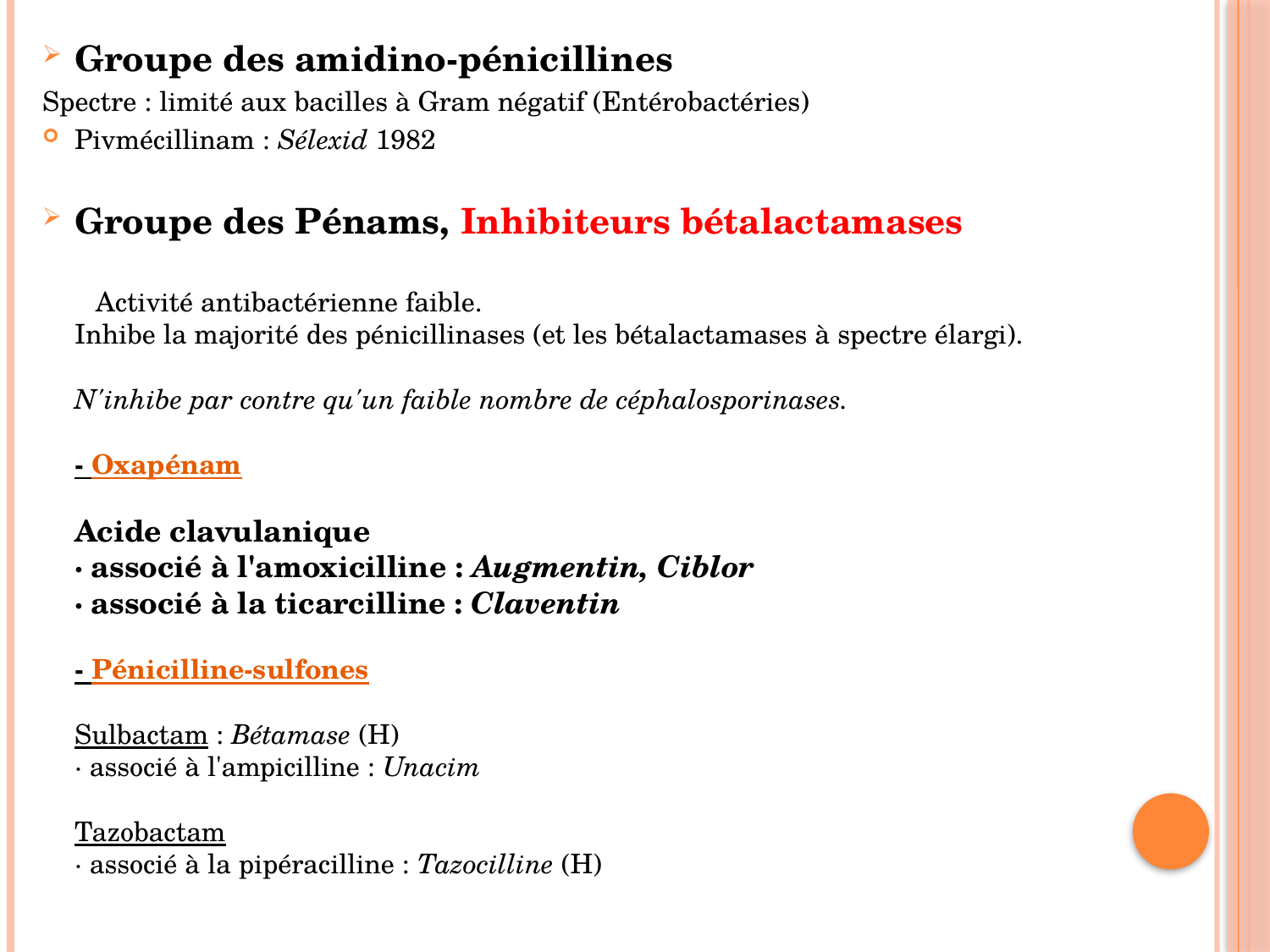

Groupe des amidino-pénicillines
Spectre : limité aux bacilles à Gram négatif (Entérobactéries)
Pivmécillinam : Sélexid 1982

Groupe des Pénams, Inhibiteurs bétalactamases

       Activité antibactérienne faible.
Inhibe la majorité des pénicillinases (et les bétalactamases à spectre élargi).
N'inhibe par contre qu'un faible nombre de céphalosporinases.
- Oxapénam
Acide clavulanique
· associé à l'amoxicilline : Augmentin, Ciblor
· associé à la ticarcilline : Claventin
- Pénicilline-sulfones
Sulbactam : Bétamase (H)
· associé à l'ampicilline : Unacim
Tazobactam
· associé à la pipéracilline : Tazocilline (H)